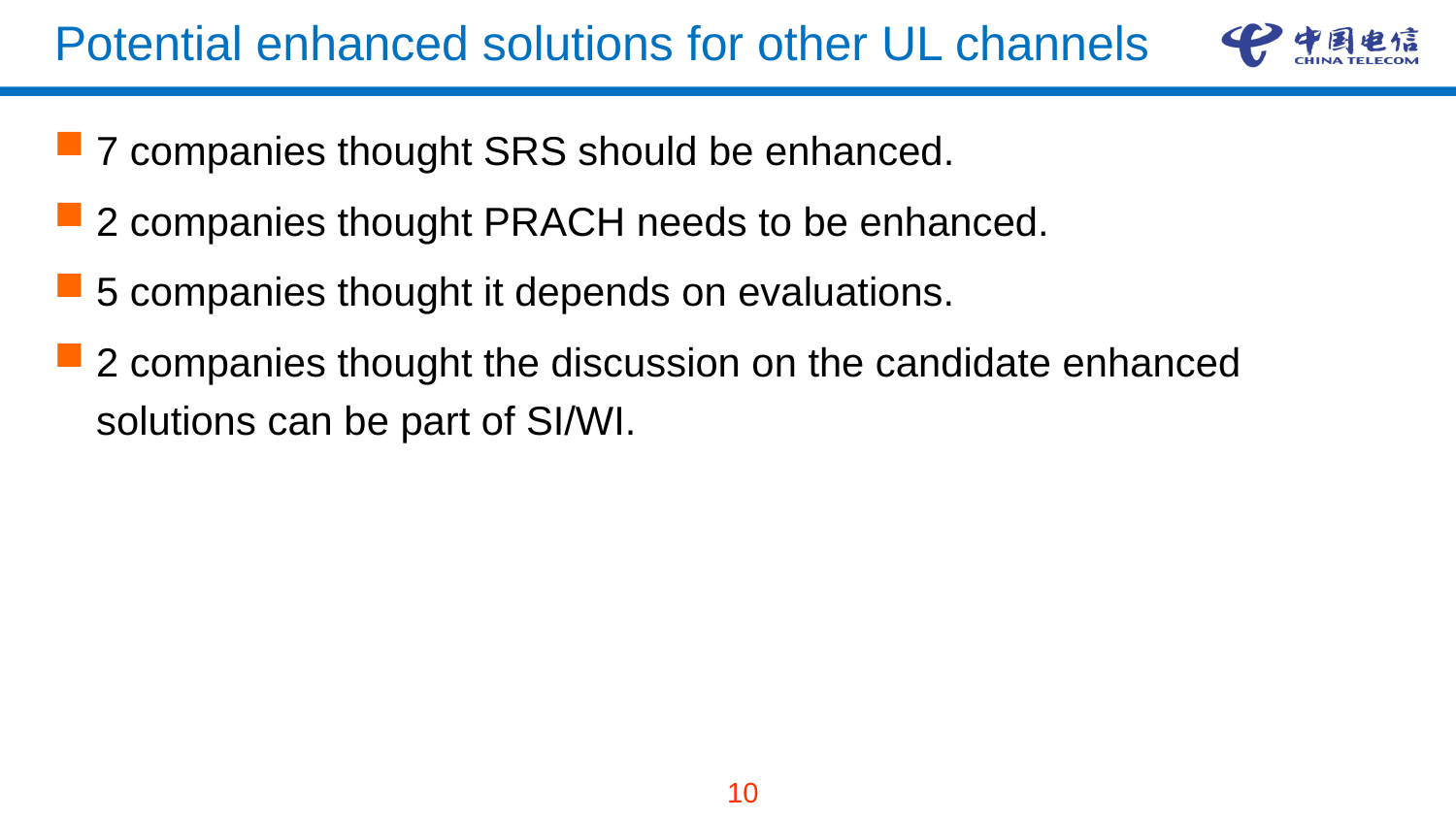

# Potential enhanced solutions for other UL channels
7 companies thought SRS should be enhanced.
2 companies thought PRACH needs to be enhanced.
5 companies thought it depends on evaluations.
2 companies thought the discussion on the candidate enhanced solutions can be part of SI/WI.

10